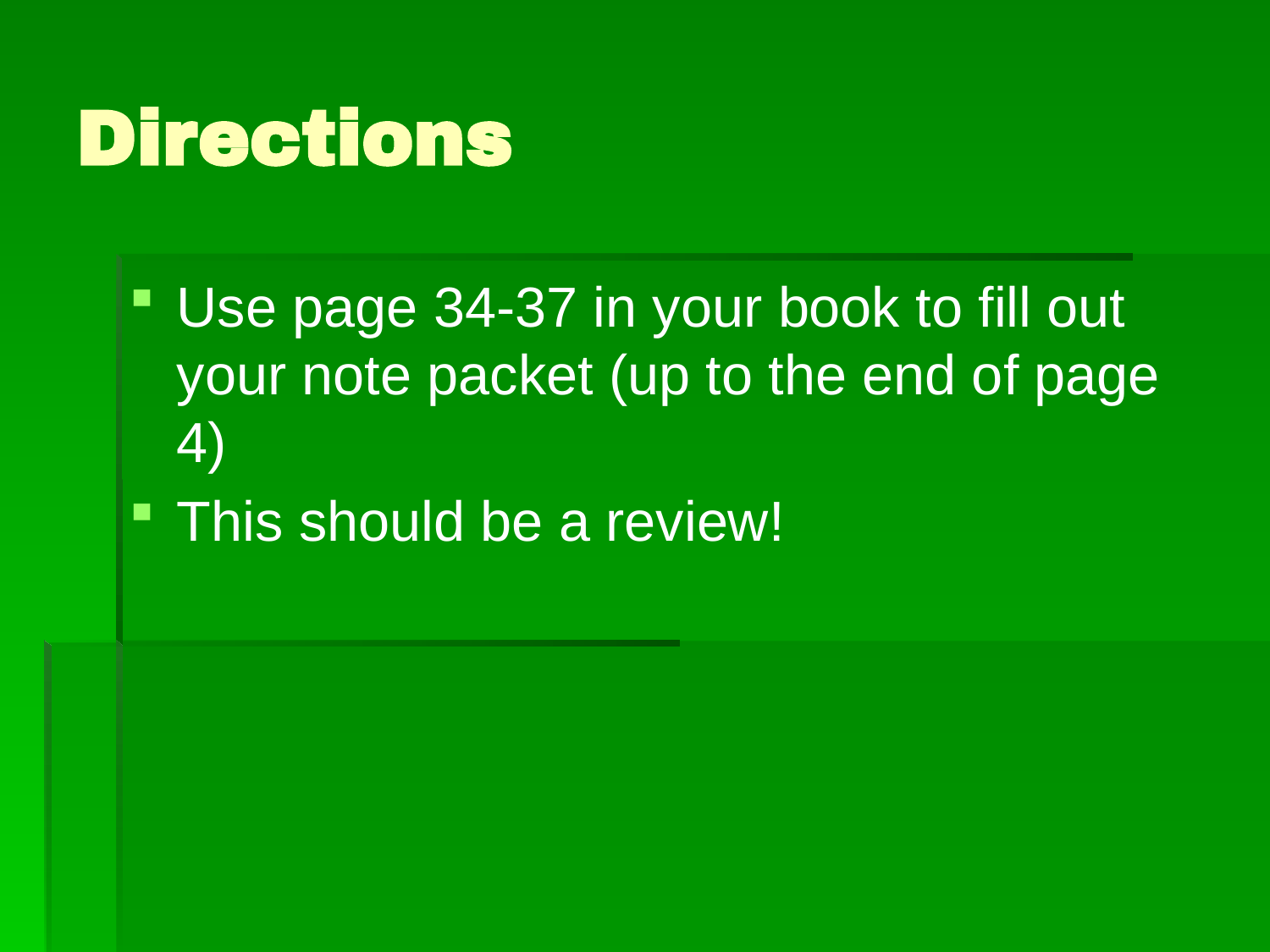

# Directions
Use page 34-37 in your book to fill out your note packet (up to the end of page 4)
This should be a review!